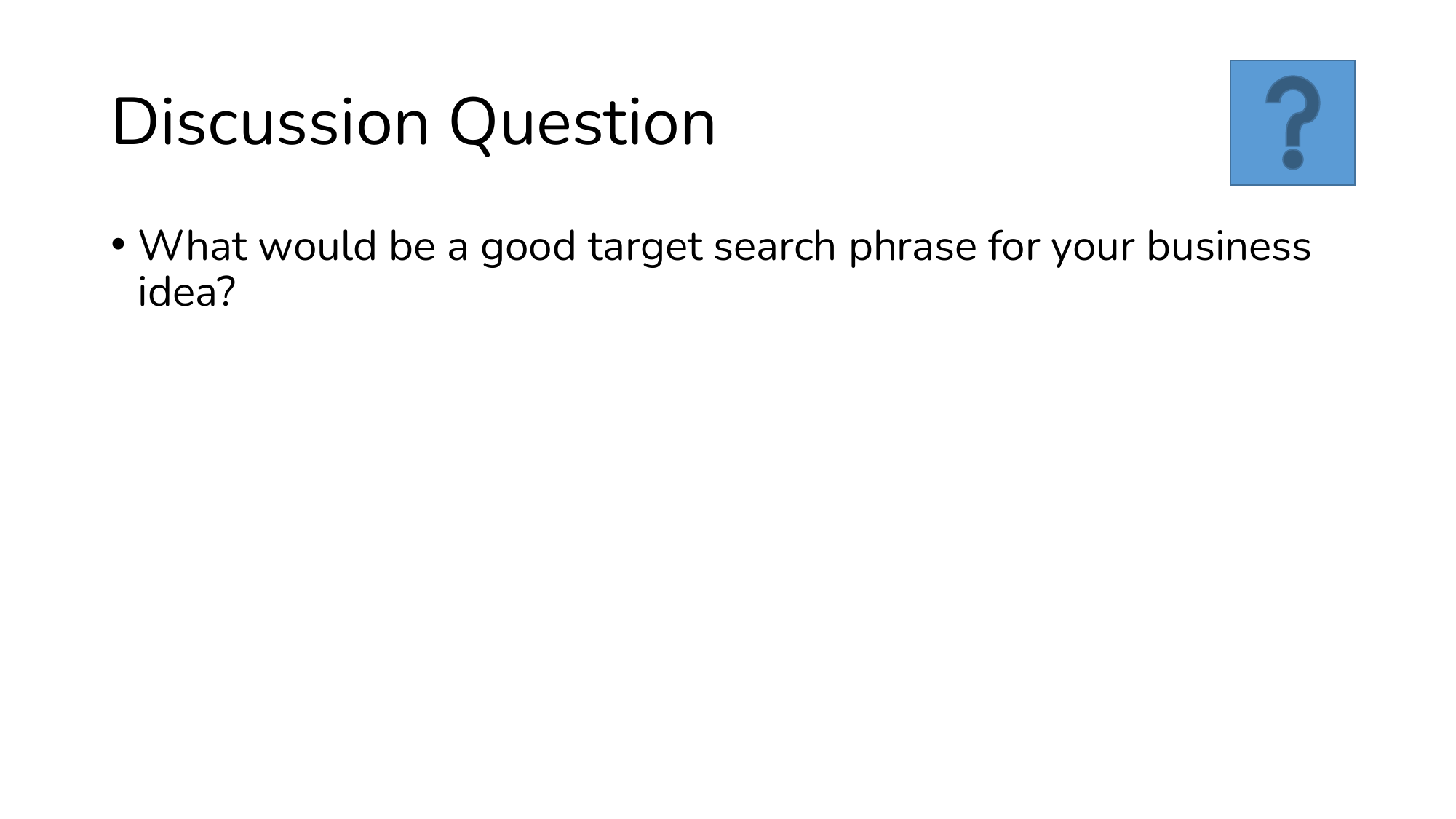

# Discussion Question

What would be a good target search phrase for your business idea?